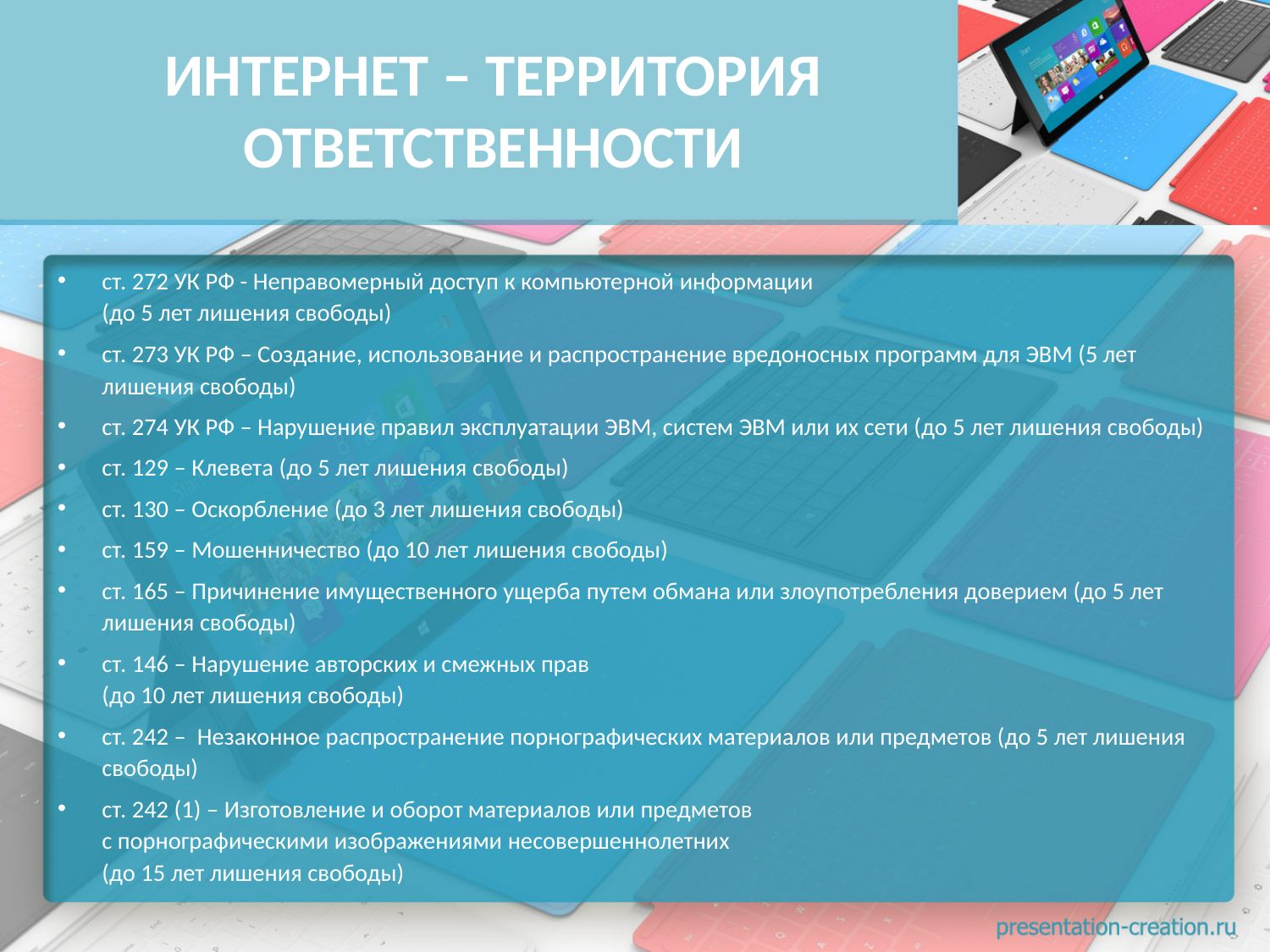

# ИНТЕРНЕТ – ТЕРРИТОРИЯ ОТВЕТСТВЕННОСТИ
ст. 272 УК РФ - Неправомерный доступ к компьютерной информации
(до 5 лет лишения свободы)
ст. 273 УК РФ – Создание, использование и распространение вредоносных программ для ЭВМ (5 лет лишения свободы)
ст. 274 УК РФ – Нарушение правил эксплуатации ЭВМ, систем ЭВМ или их сети (до 5 лет лишения свободы)
ст. 129 – Клевета (до 5 лет лишения свободы)
ст. 130 – Оскорбление (до 3 лет лишения свободы)
ст. 159 – Мошенничество (до 10 лет лишения свободы)
ст. 165 – Причинение имущественного ущерба путем обмана или злоупотребления доверием (до 5 лет лишения свободы)
ст. 146 – Нарушение авторских и смежных прав
(до 10 лет лишения свободы)
ст. 242 –  Незаконное распространение порнографических материалов или предметов (до 5 лет лишения свободы)
ст. 242 (1) – Изготовление и оборот материалов или предметов
с порнографическими изображениями несовершеннолетних
(до 15 лет лишения свободы)